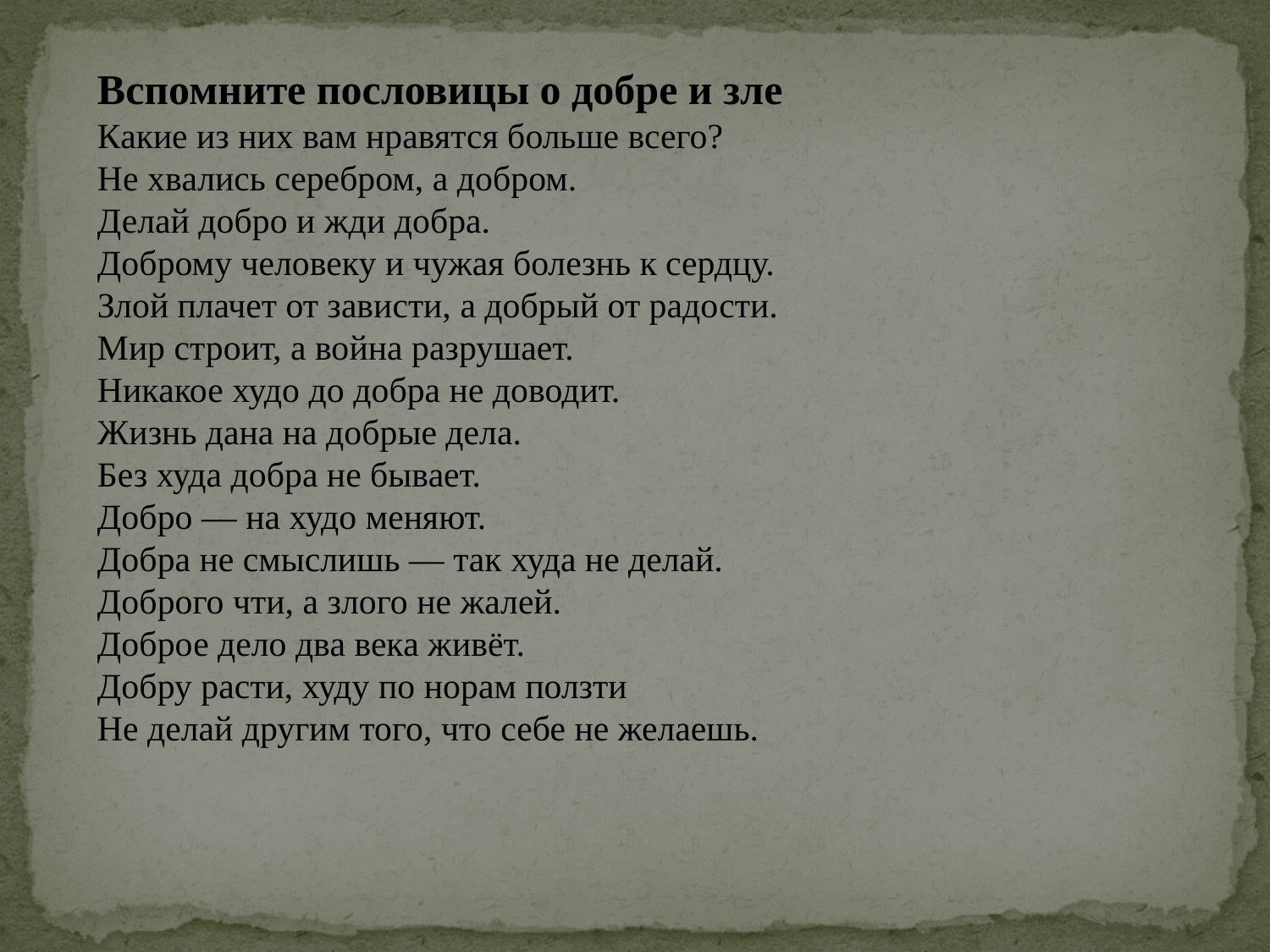

Вспомните пословицы о добре и зле                                 Какие из них вам нравятся больше всего?
Не хвались серебром, а добром.
Делай добро и жди добра.
Доброму человеку и чужая болезнь к сердцу.
Злой плачет от зависти, а добрый от радости.
Мир строит, а война разрушает.
Никакое худо до добра не доводит.
Жизнь дана на добрые дела.
Без худа добра не бывает.
Добро — на худо меняют.
Добра не смыслишь — так худа не делай.
Доброго чти, а злого не жалей.
Доброе дело два века живёт.
Добру расти, худу по норам ползти
Не делай другим того, что себе не желаешь.